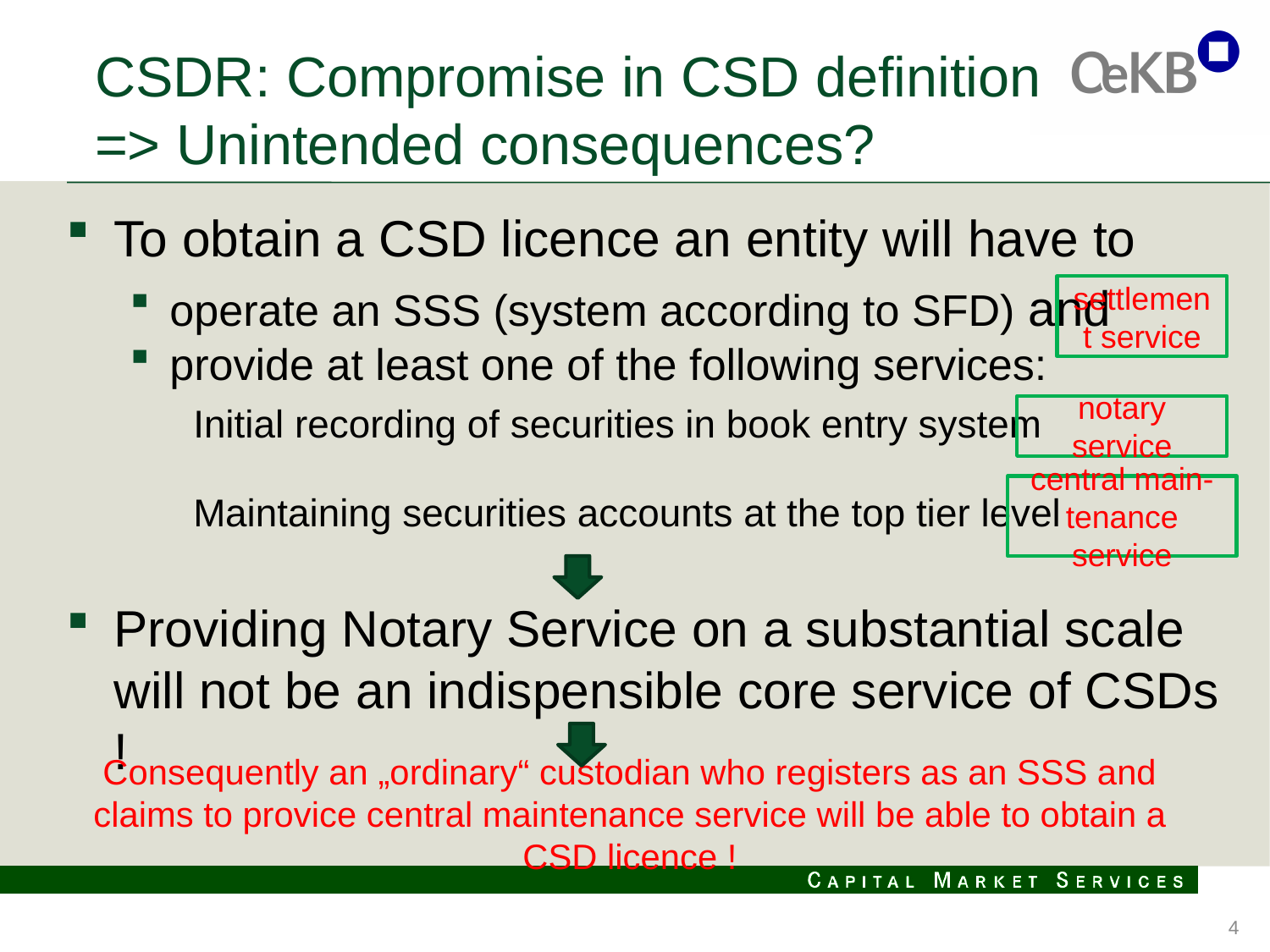

# CSDR: Compromise in CSD definition => Unintended consequences?
To obtain a CSD licence an entity will have to
operate an SSS (system according to SFD) and
provide at least one of the following services:
Initial recording of securities in book entry system
Maintaining securities accounts at the top tier level

Providing Notary Service on a substantial scale will not be an indispensible core service of CSDs !

settlement service
notary service
central main-tenance service

Consequently an „ordinary“ custodian who registers as an SSS and claims to provice central maintenance service will be able to obtain a CSD licence !
4